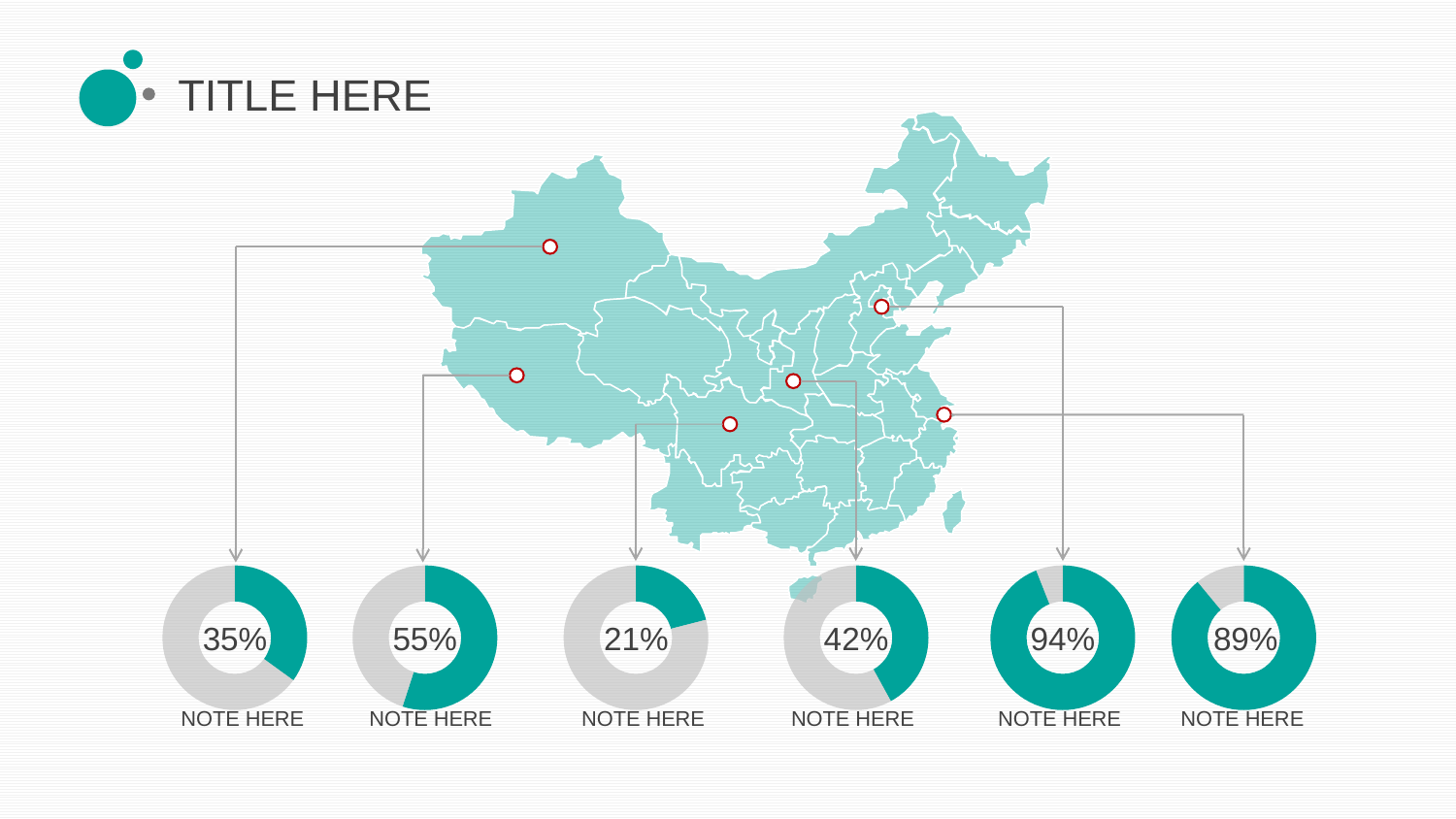

TITLE HERE

### Chart

| Category | Column1 |
|---|---|

### Chart

| Category | Column1 |
|---|---|

### Chart

| Category | Column1 |
|---|---|

### Chart

| Category | Column1 |
|---|---|

### Chart

| Category | Column1 |
|---|---|

### Chart

| Category | Column1 |
|---|---|
35%
55%
21%
42%
94%
89%
NOTE HERE
NOTE HERE
NOTE HERE
NOTE HERE
NOTE HERE
NOTE HERE